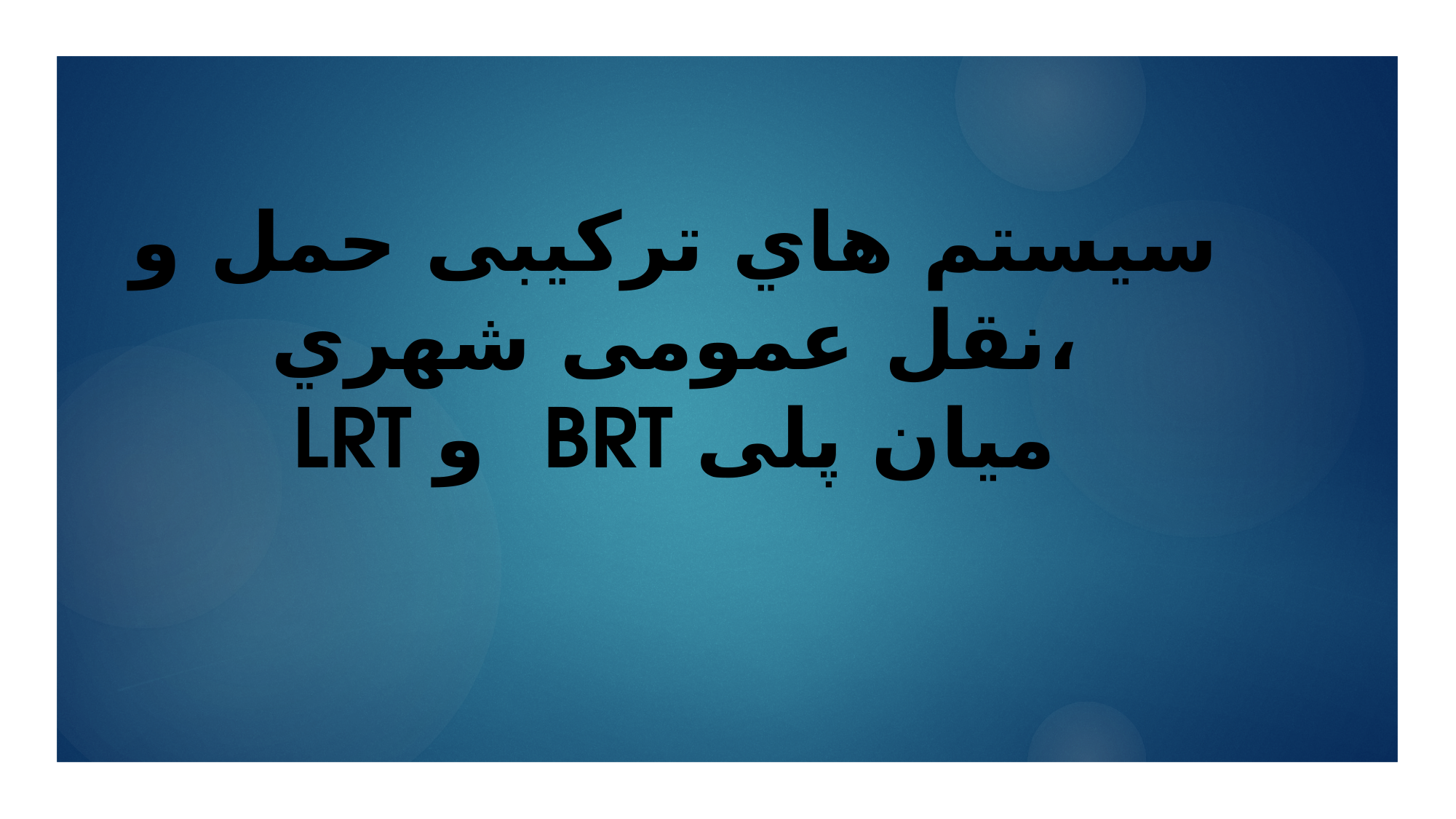

# سیستم هاي ترکیبی حمل و نقل عمومی شهري، LRT و  BRT میان پلی